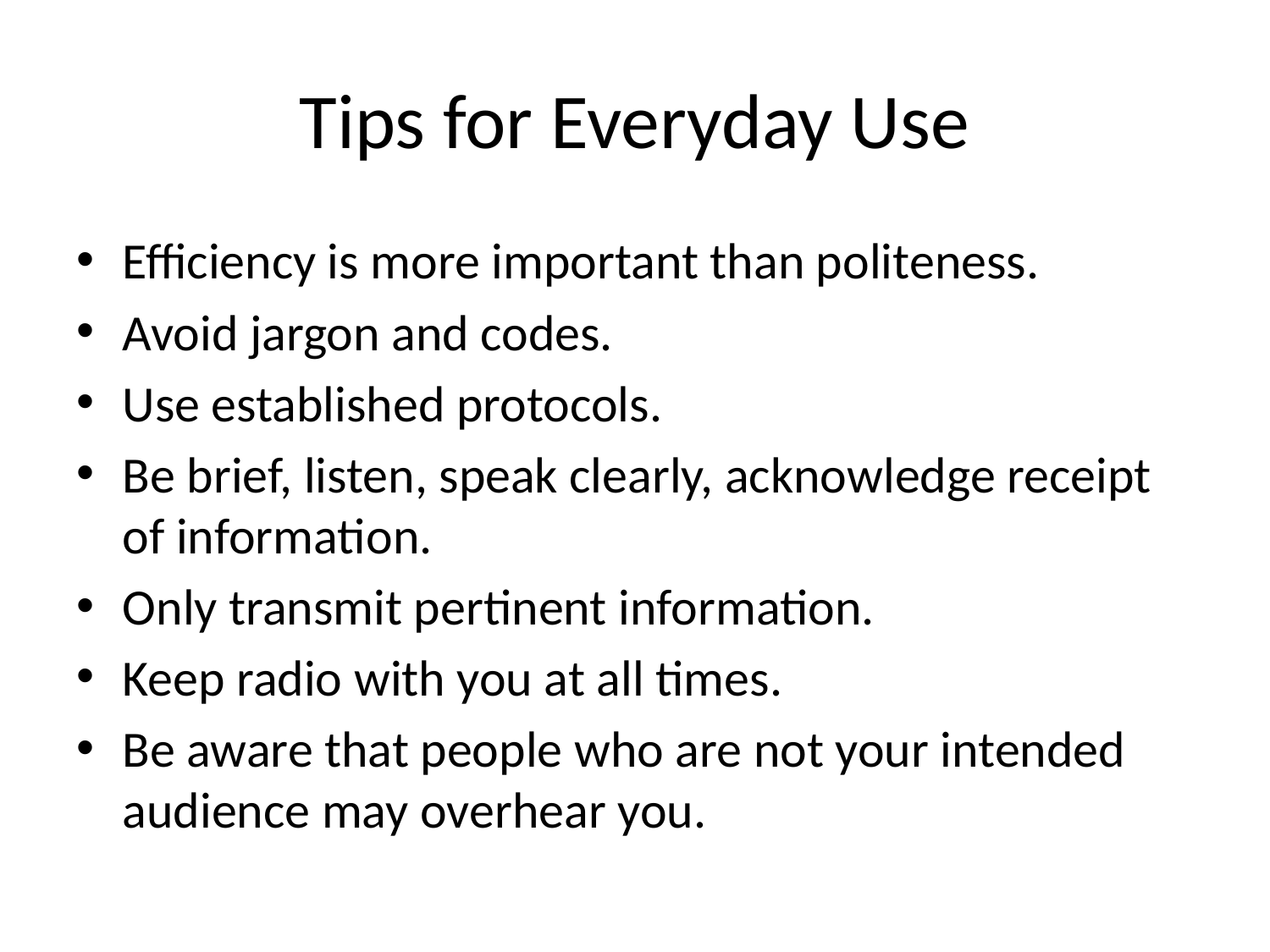

# Tips for Everyday Use
Efficiency is more important than politeness.
Avoid jargon and codes.
Use established protocols.
Be brief, listen, speak clearly, acknowledge receipt of information.
Only transmit pertinent information.
Keep radio with you at all times.
Be aware that people who are not your intended audience may overhear you.